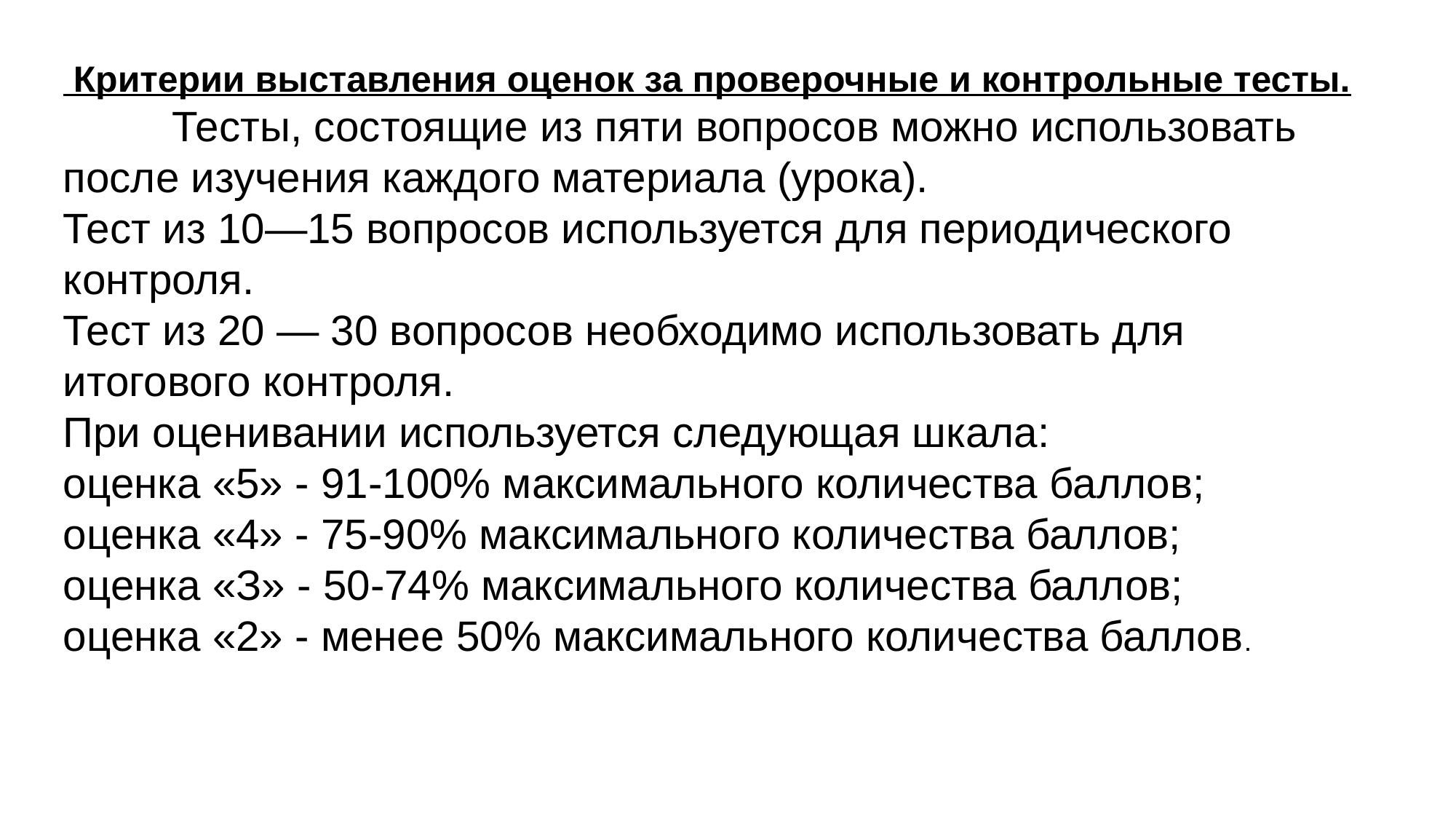

Критерии выставления оценок за проверочные и контрольные тесты.
	Тесты, состоящие из пяти вопросов можно использовать после изучения каждого материала (урока).
Тест из 10—15 вопросов используется для периодического контроля.
Тест из 20 — 30 вопросов необходимо использовать для итогового контроля.
При оценивании используется следующая шкала:
оценка «5» - 91-100% максимального количества баллов;
оценка «4» - 75-90% максимального количества баллов;
оценка «З» - 50-74% максимального количества баллов;
оценка «2» - менее 50% максимального количества баллов.